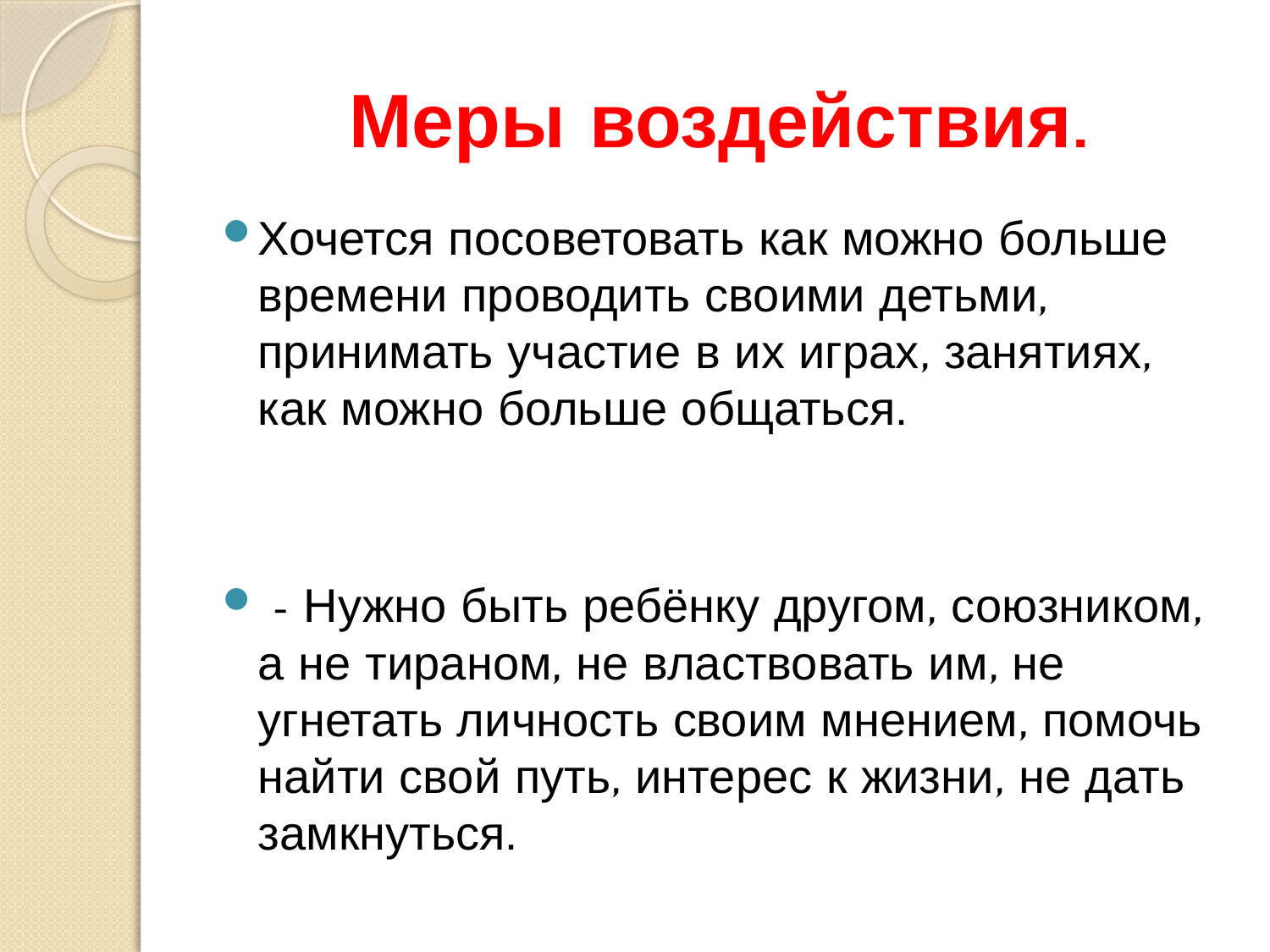

# Меры воздействия.
Хочется посоветовать как можно больше времени проводить своими детьми, принимать участие в их играх, занятиях, как можно больше общаться.

 - Нужно быть ребёнку другом, союзником, а не тираном, не властвовать им, не угнетать личность своим мнением, помочь найти свой путь, интерес к жизни, не дать замкнуться.